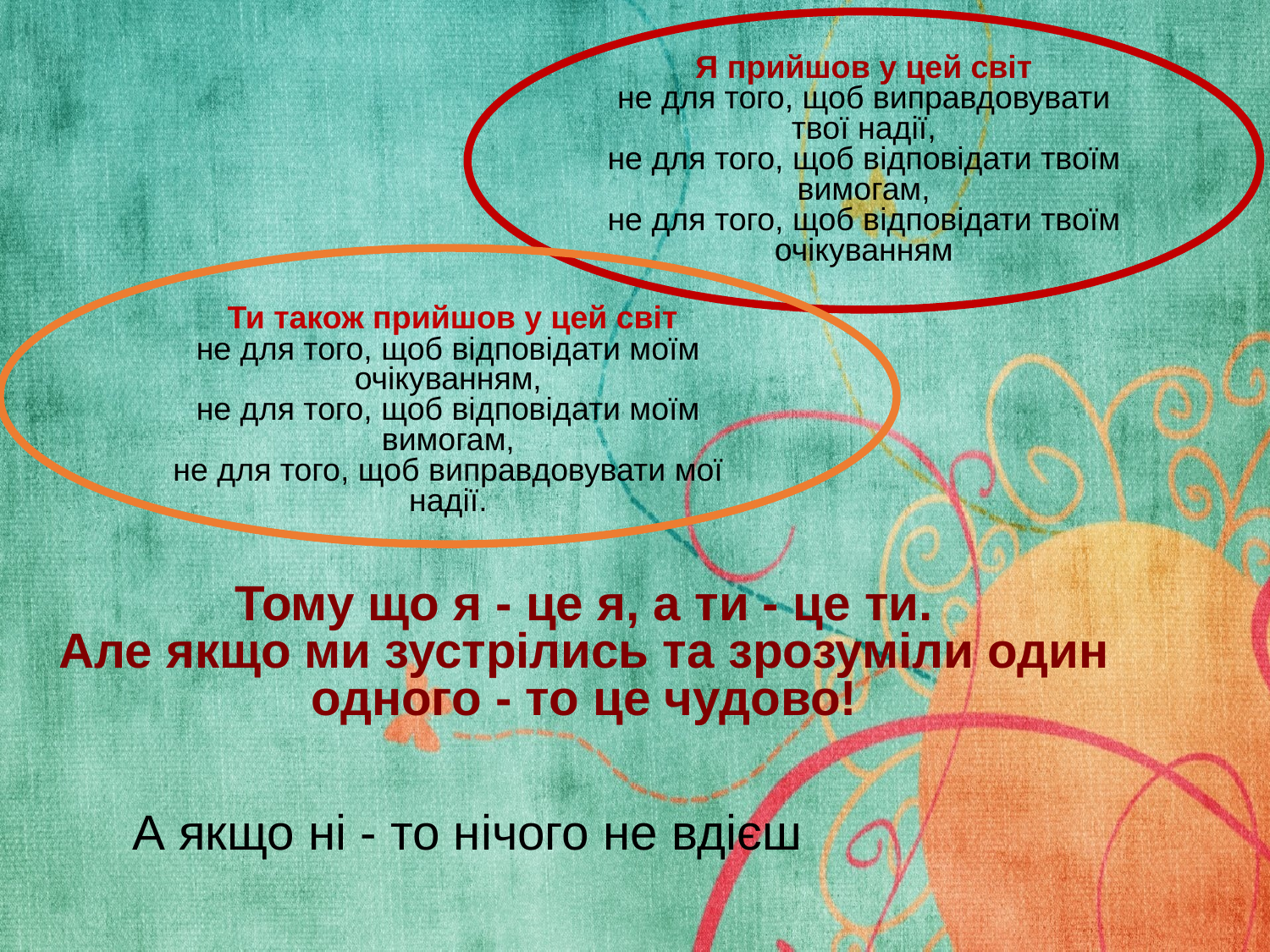

Я прийшов у цей світ
не для того, щоб виправдовувати твої надії,
не для того, щоб відповідати твоїм вимогам,
не для того, щоб відповідати твоїм очікуванням

 Ти також прийшов у цей світ
не для того, щоб відповідати моїм очікуванням,
не для того, щоб відповідати моїм вимогам,
не для того, щоб виправдовувати мої надії.

Тому що я - це я, а ти - це ти.
Але якщо ми зустрілись та зрозуміли один одного - то це чудово!
А якщо ні - то нічого не вдієш